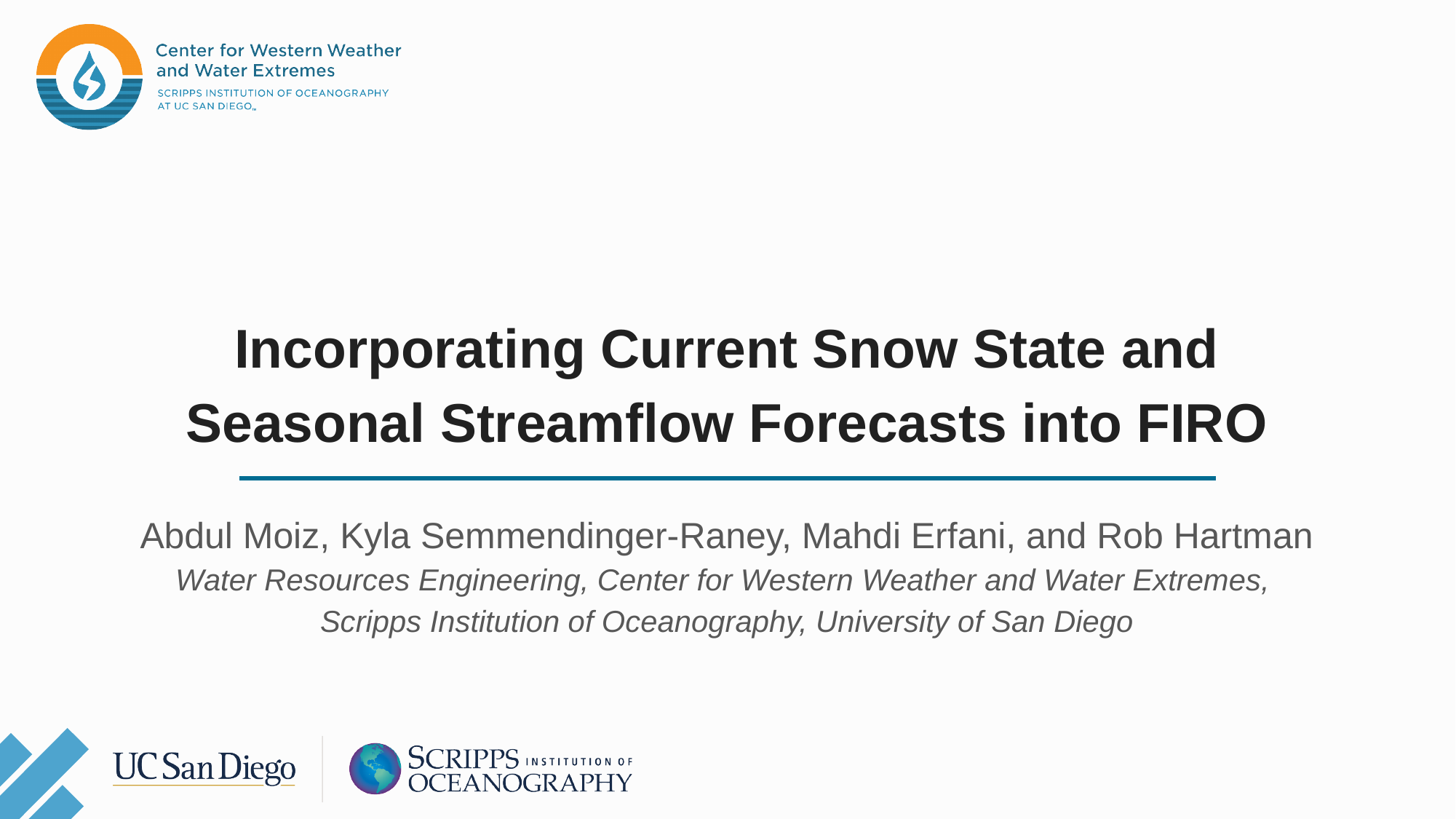

# Incorporating Current Snow State and Seasonal Streamflow Forecasts into FIRO
Abdul Moiz, Kyla Semmendinger-Raney, Mahdi Erfani, and Rob Hartman
Water Resources Engineering, Center for Western Weather and Water Extremes,
Scripps Institution of Oceanography, University of San Diego